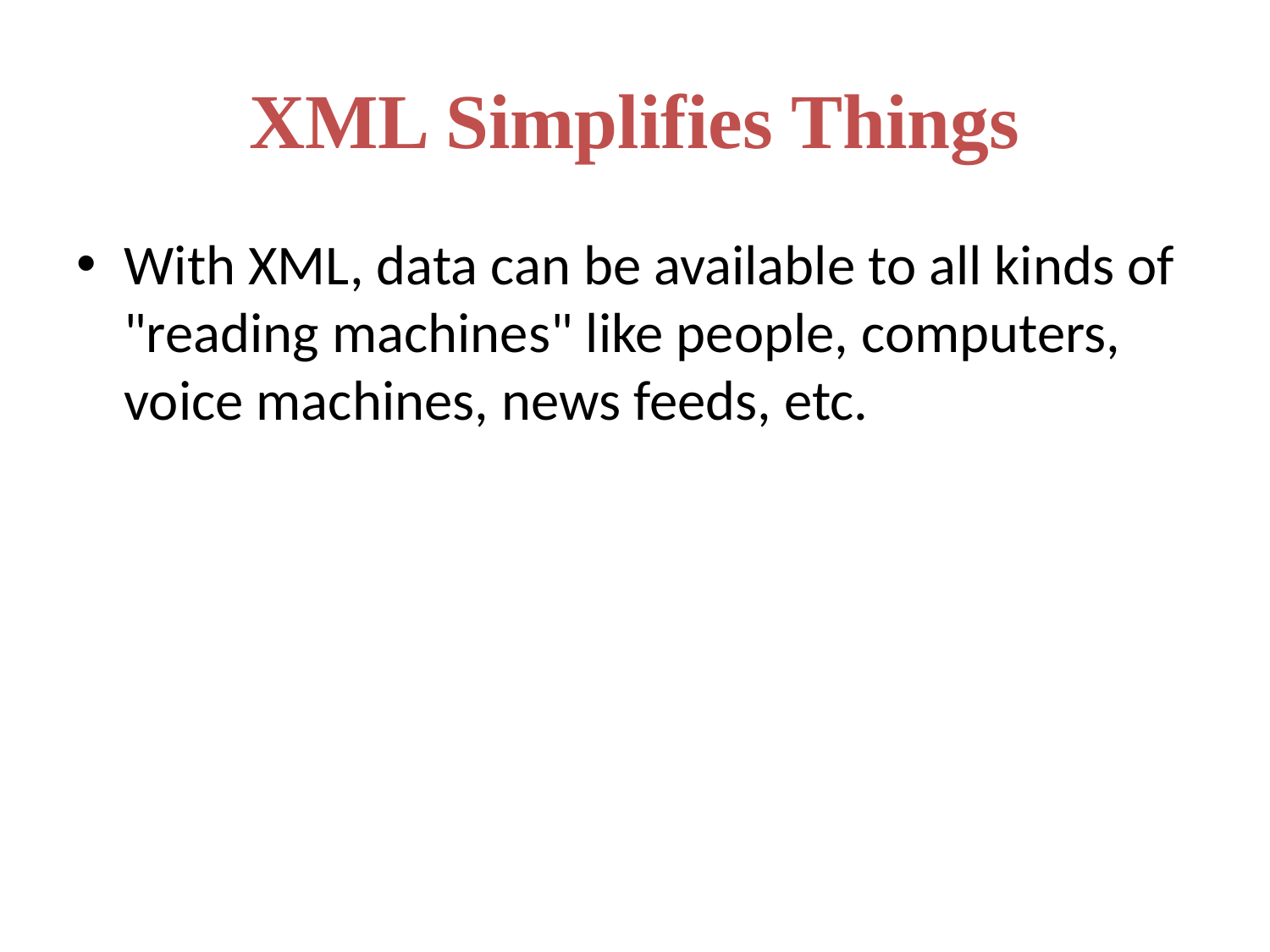

# XML Simplifies Things
With XML, data can be available to all kinds of "reading machines" like people, computers, voice machines, news feeds, etc.